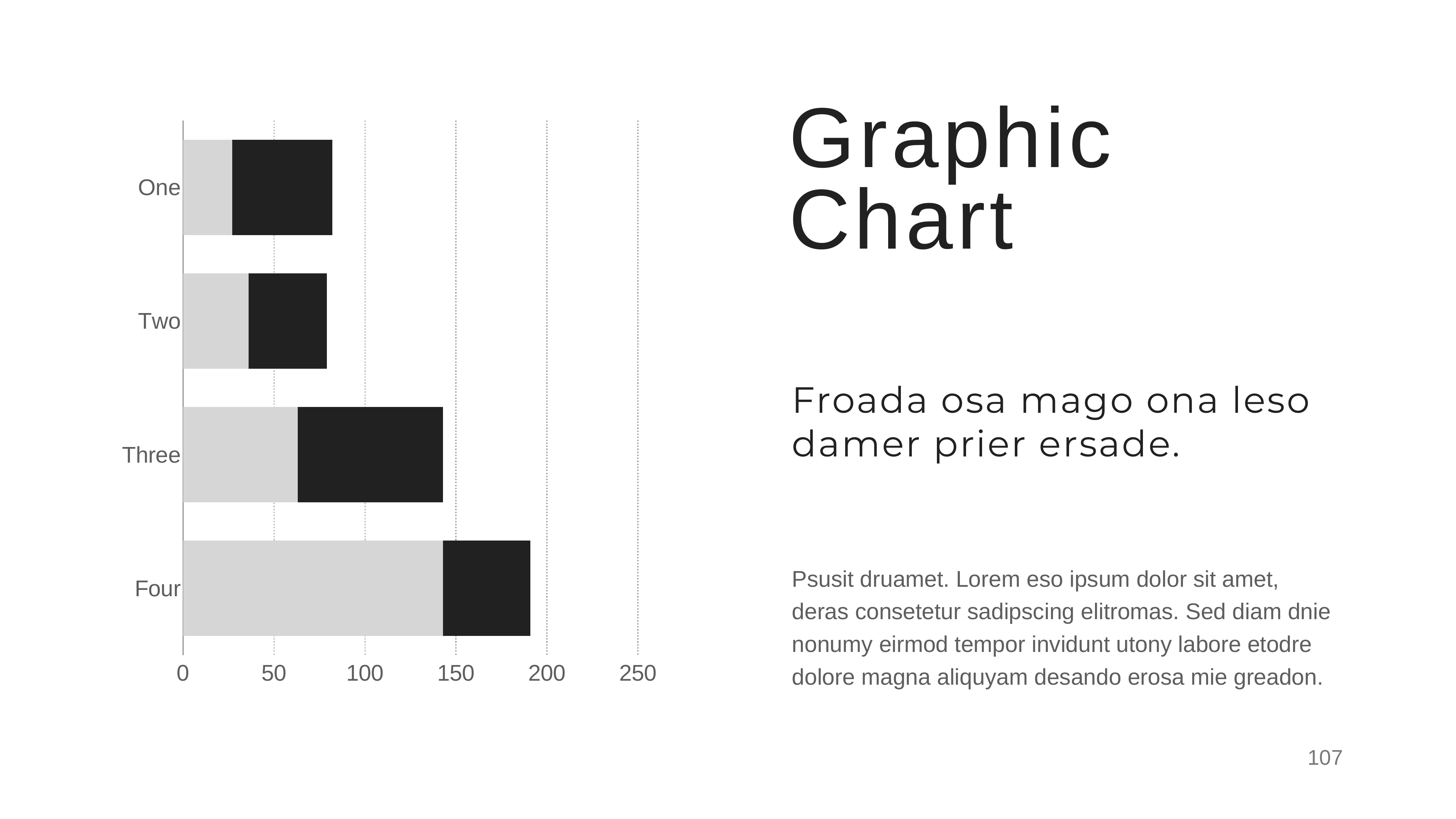

### Chart

| Category | Region 1 | Region 2 |
|---|---|---|
| One | 27.0 | 55.0 |
| Two | 36.0 | 43.0 |
| Three | 63.0 | 80.0 |
| Four | 143.0 | 48.0 |
# Graphic
Chart
Froada osa mago ona leso damer prier ersade.
Psusit druamet. Lorem eso ipsum dolor sit amet, deras consetetur sadipscing elitromas. Sed diam dnie nonumy eirmod tempor invidunt utony labore etodre dolore magna aliquyam desando erosa mie greadon.
107